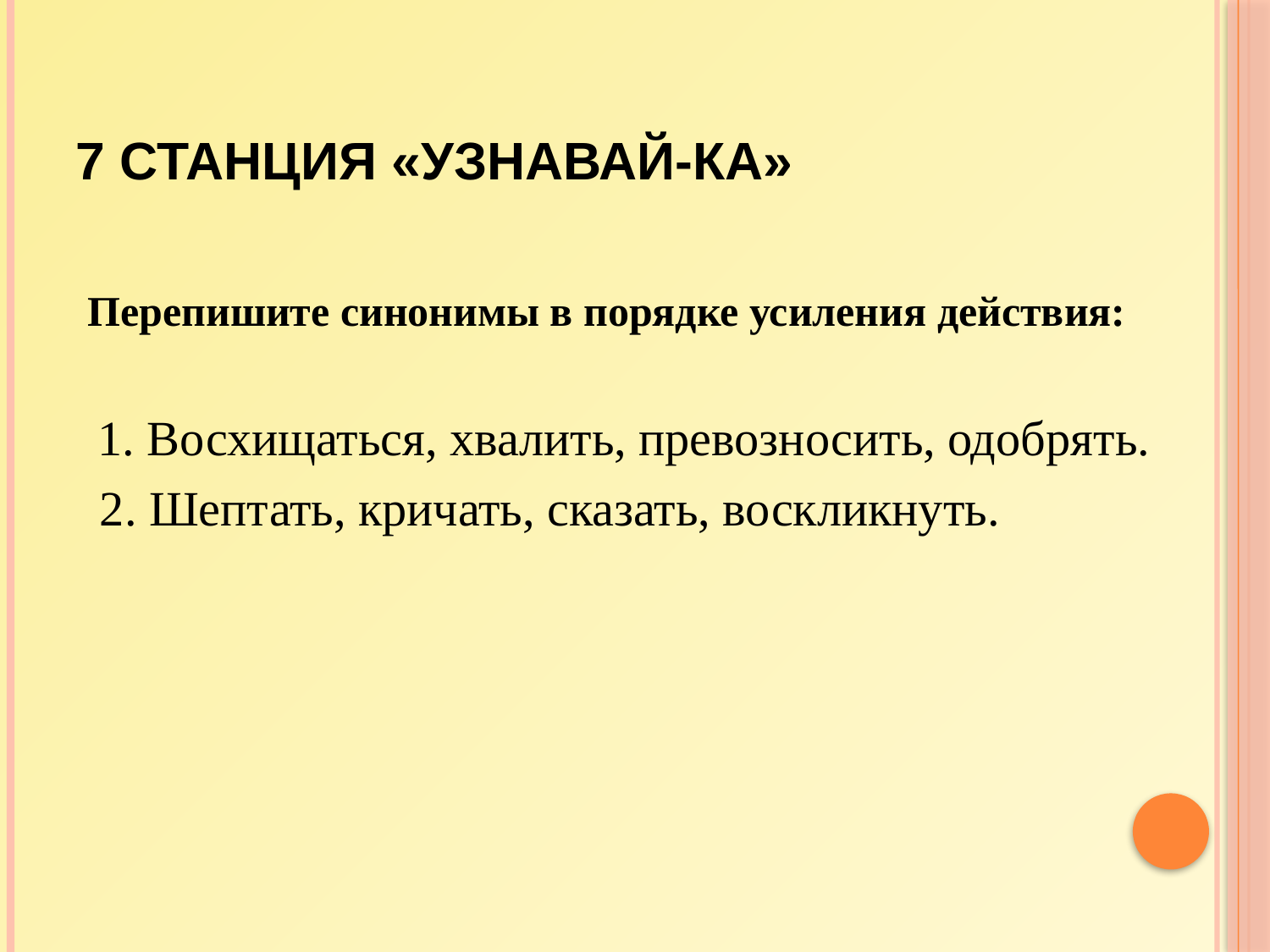

# 7 Станция «Узнавай-ка»

Перепишите синонимы в порядке усиления действия:

 1. Восхищаться, хвалить, превозносить, одобрять.
 2. Шептать, кричать, сказать, воскликнуть.